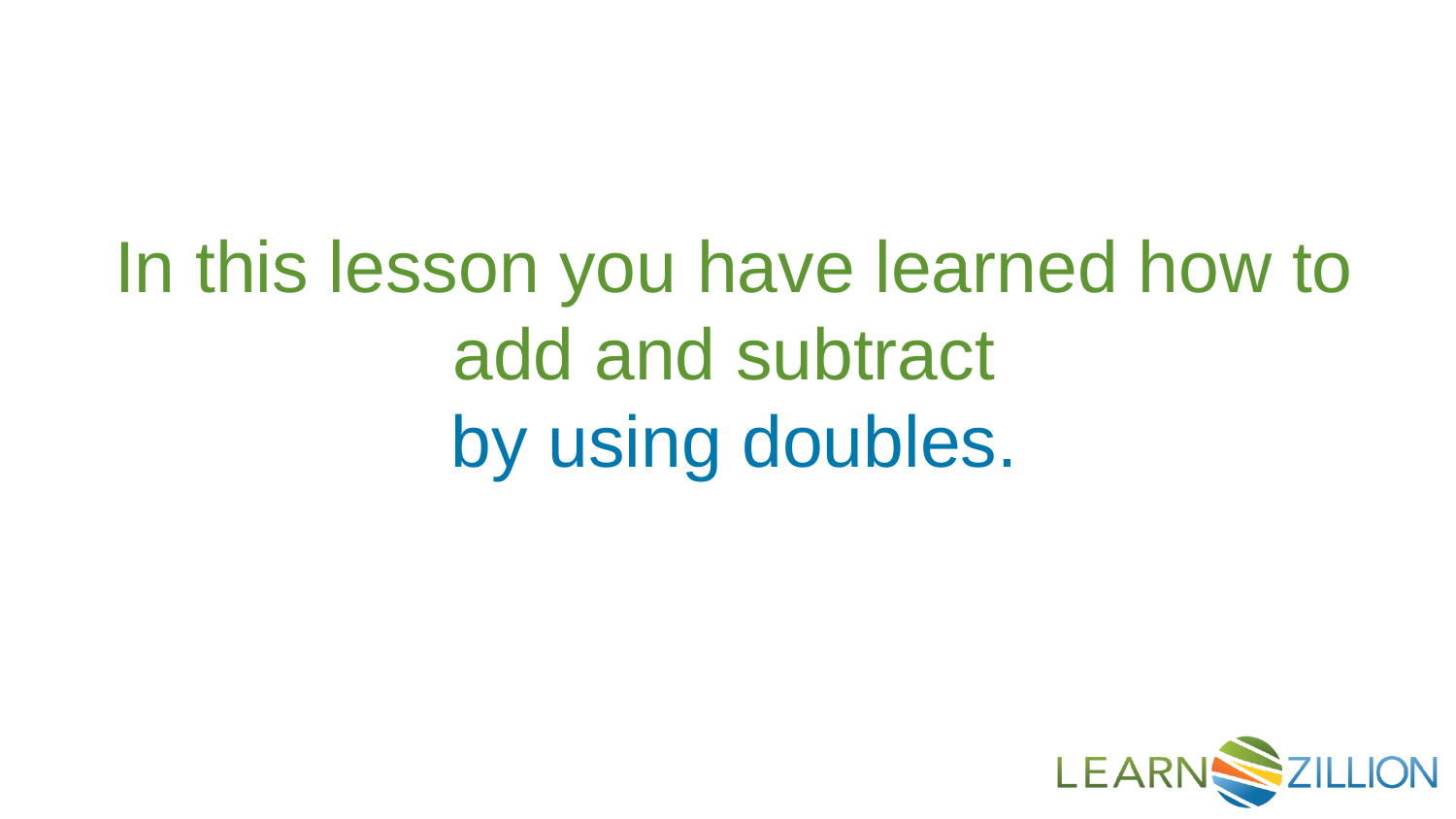

In this lesson you have learned how to add and subtract
by using doubles.